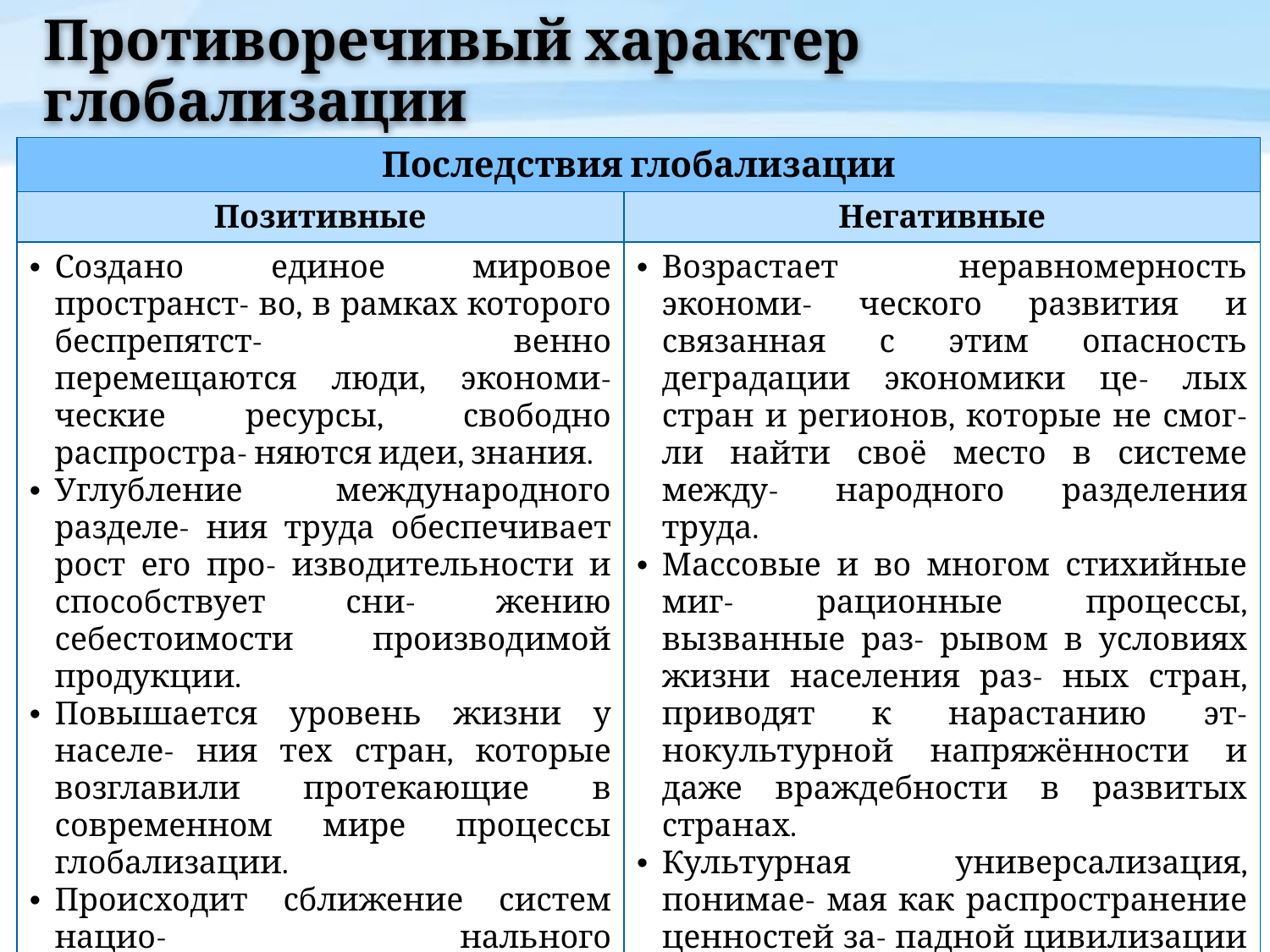

# Противоречивый характер глобализации
| Последствия глобализации |  |
| --- | --- |
| Позитивные | Негативные |
| Создано единое мировое пространст- во, в рамках которого беспрепятст- венно перемещаются люди, экономи- ческие ресурсы, свободно распростра- няются идеи, знания. Углубление международного разделе- ния труда обеспечивает рост его про- изводительности и способствует сни- жению себестоимости производимой продукции. Повышается уровень жизни у населе- ния тех стран, которые возглавили протекающие в современном мире процессы глобализации. Происходит сближение систем нацио- нального законодательства, а также культур разных стран и народов. | Возрастает неравномерность экономи- ческого развития и связанная с этим опасность деградации экономики це- лых стран и регионов, которые не смог- ли найти своё место в системе между- народного разделения труда. Массовые и во многом стихийные миг- рационные процессы, вызванные раз- рывом в условиях жизни населения раз- ных стран, приводят к нарастанию эт- нокультурной напряжённости и даже враждебности в развитых странах. Культурная универсализация, понимае- мая как распространение ценностей за- падной цивилизации на все другие на- роды, нередко порождает ответную ре- акцию: рост ксенофобии, национализма и религиозного фундаментализма. |